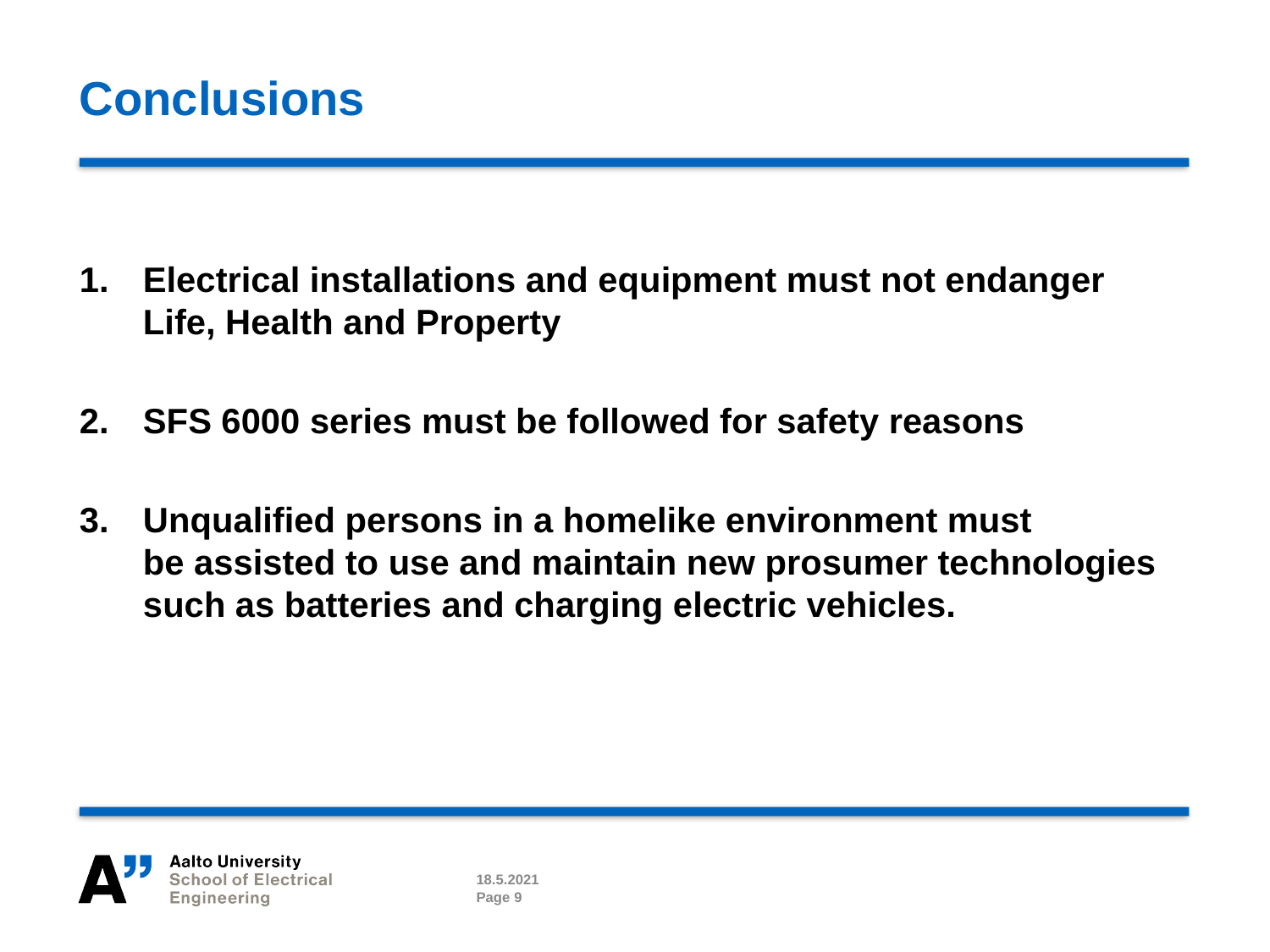

# Conclusions

Electrical installations and equipment must not endanger Life, Health and Property

SFS 6000 series must be followed for safety reasons

Unqualified persons in a homelike environment must be assisted to use and maintain new prosumer technologies such as batteries and charging electric vehicles.

18.5.2021
Page 9